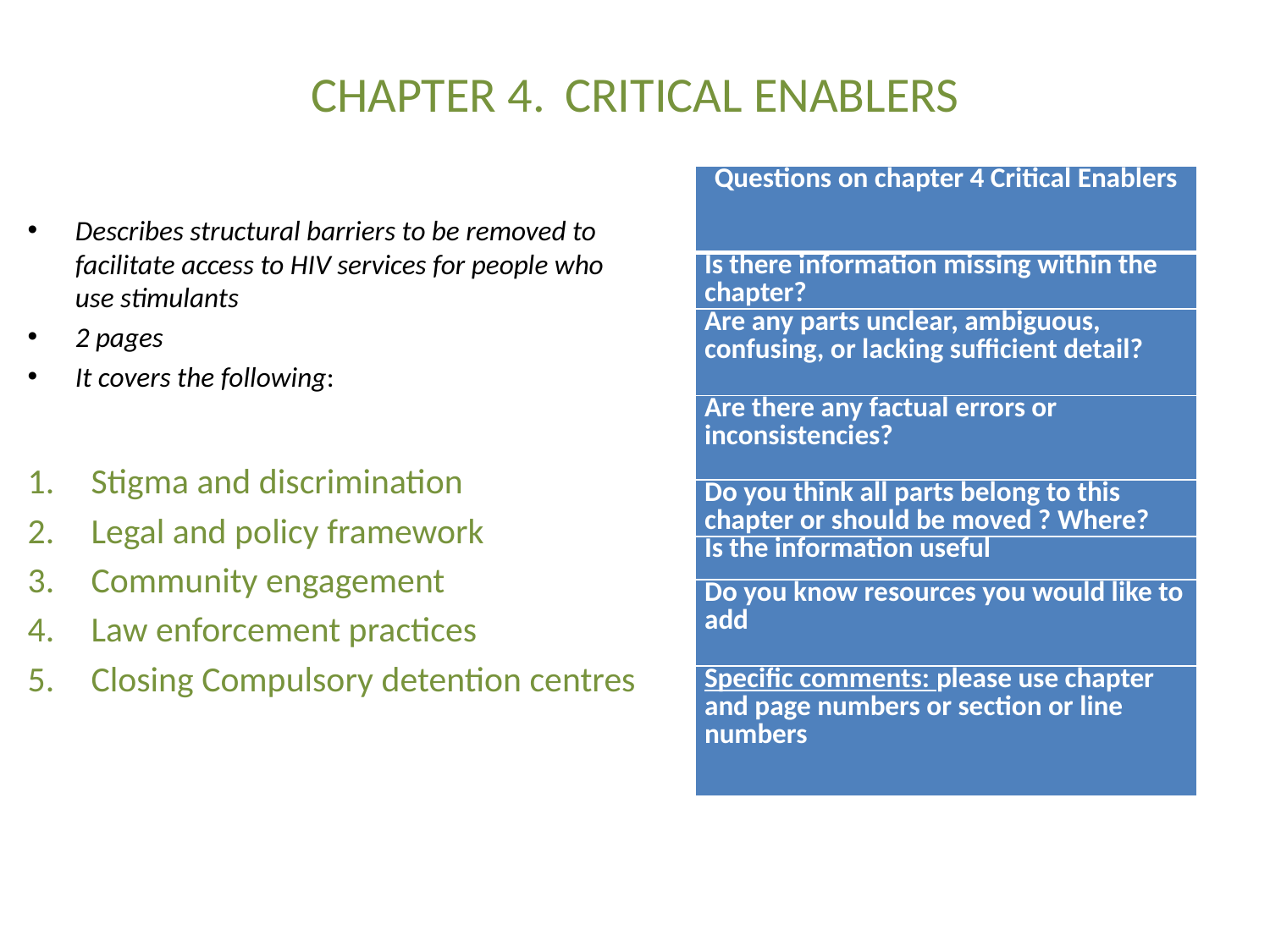

# CHAPTER 4.	CRITICAL ENABLERS
| Questions on chapter 4 Critical Enablers |
| --- |
| Is there information missing within the chapter? |
| Are any parts unclear, ambiguous, confusing, or lacking sufficient detail? |
| Are there any factual errors or inconsistencies? |
| Do you think all parts belong to this chapter or should be moved ? Where? |
| Is the information useful |
| Do you know resources you would like to add |
| Specific comments: please use chapter and page numbers or section or line numbers |
Describes structural barriers to be removed to facilitate access to HIV services for people who use stimulants
2 pages
It covers the following:

Stigma and discrimination
Legal and policy framework
Community engagement
Law enforcement practices
Closing Compulsory detention centres